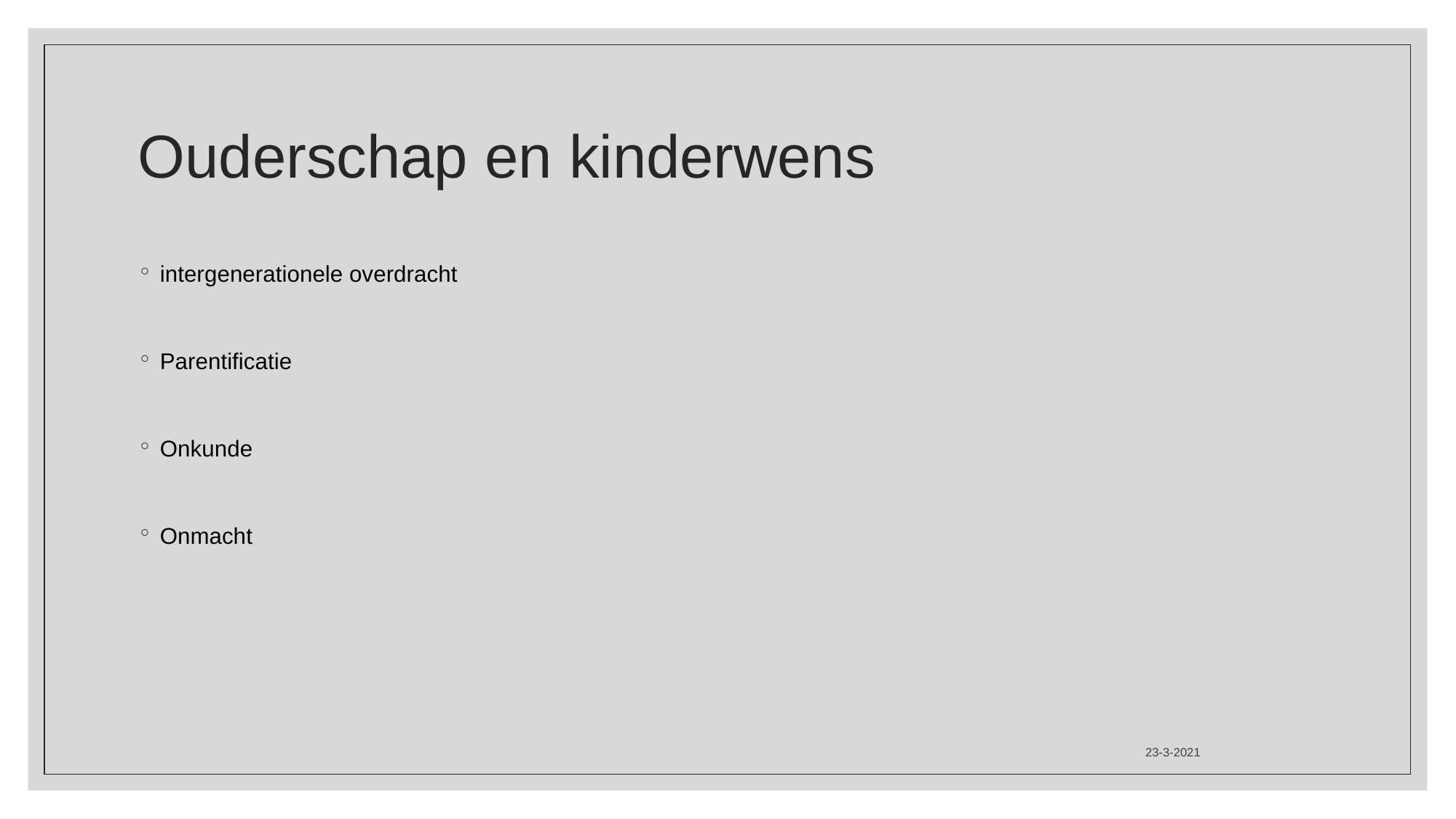

# Ouderschap en kinderwens
intergenerationele overdracht

Parentificatie

Onkunde

Onmacht

23-3-2021